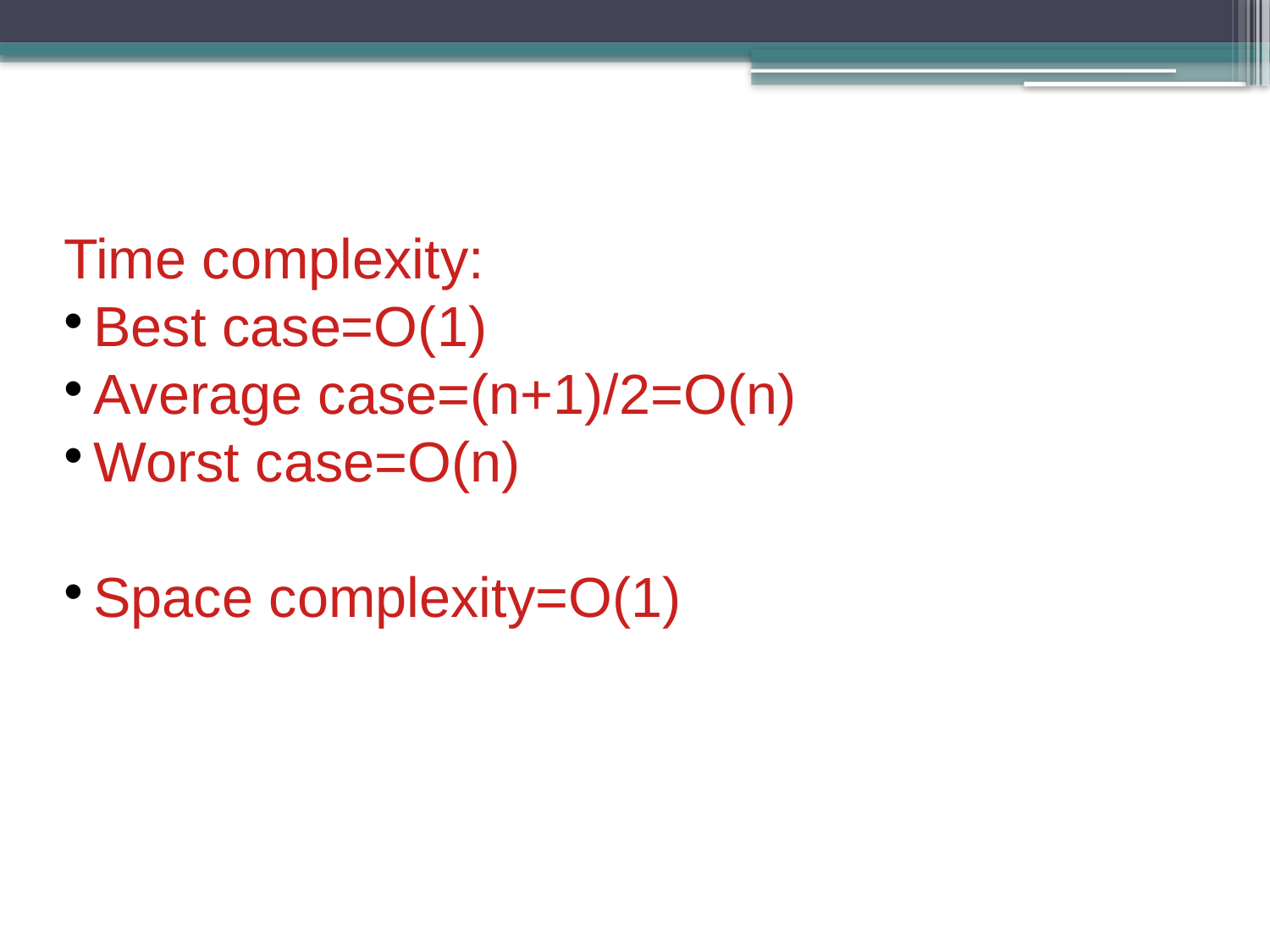

Time complexity:
Best case=O(1)
Average case=(n+1)/2=O(n)
Worst case=O(n)

Space complexity=O(1)